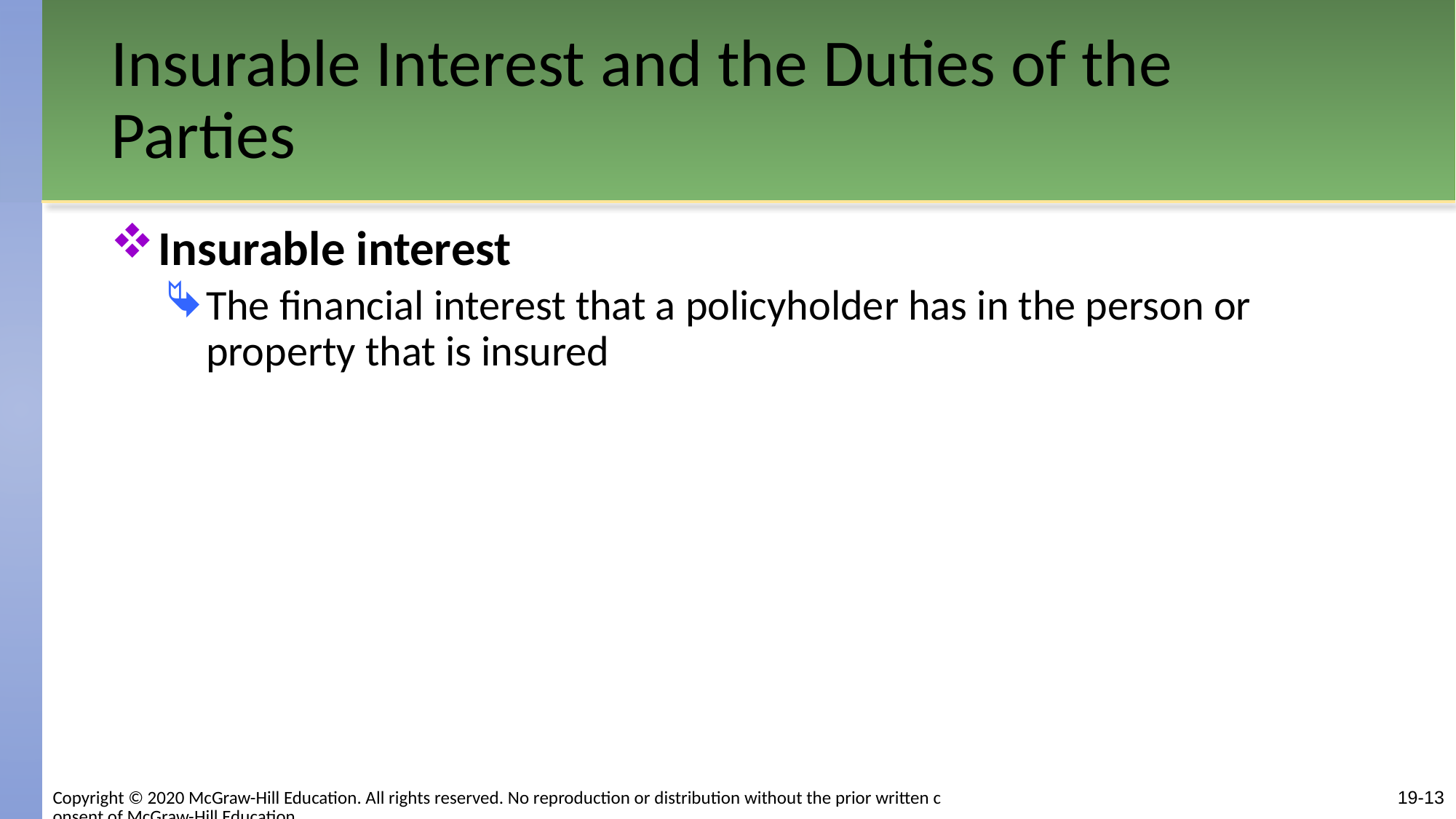

# Insurable Interest and the Duties of the Parties
Insurable interest
The financial interest that a policyholder has in the person or property that is insured

Copyright © 2020 McGraw-Hill Education. All rights reserved. No reproduction or distribution without the prior written consent of McGraw-Hill Education.
19-13